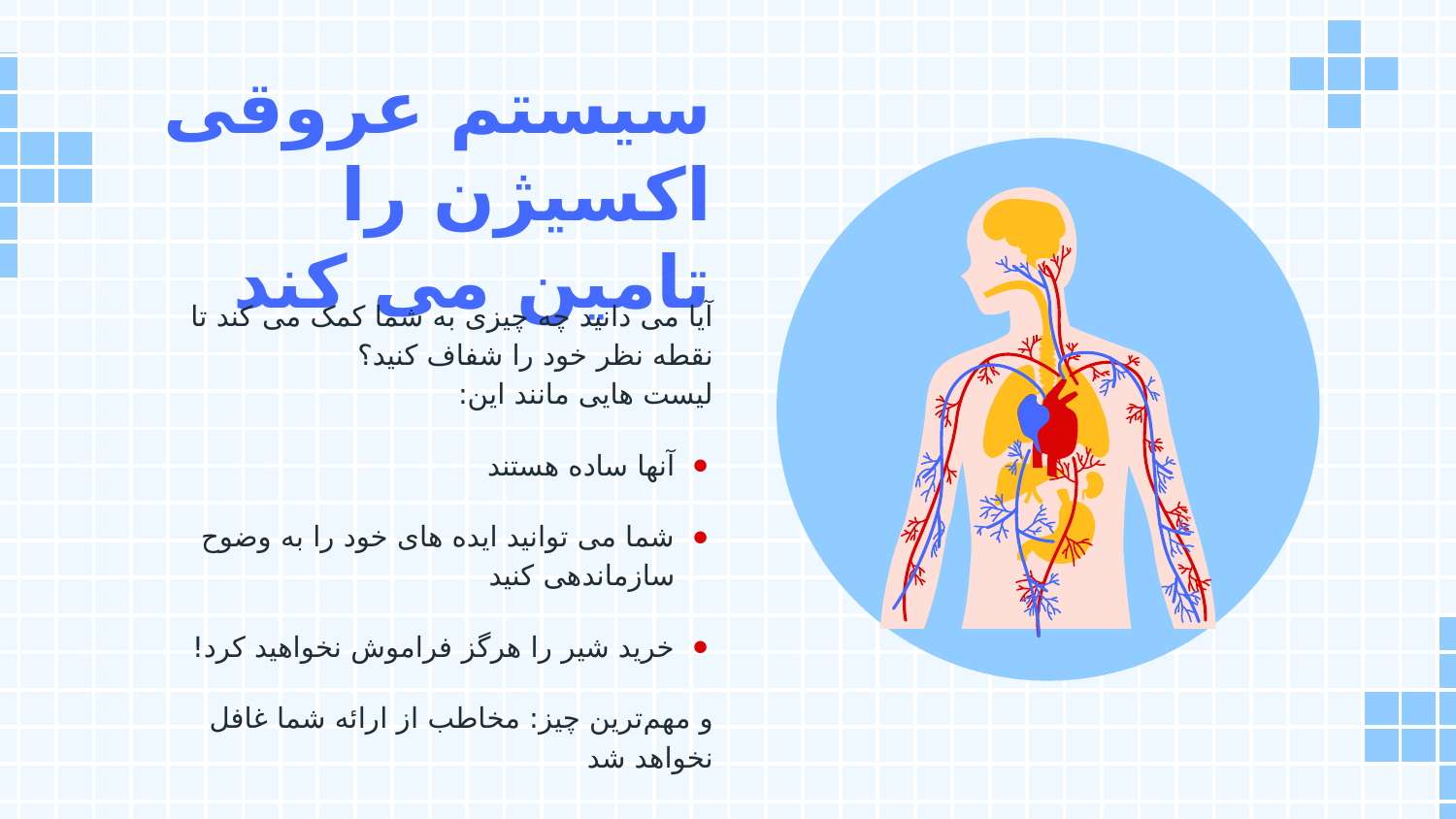

# سیستم عروقی اکسیژن را تامین می کند

آیا می دانید چه چیزی به شما کمک می کند تا نقطه نظر خود را شفاف کنید؟
لیست هایی مانند این:
آنها ساده هستند
شما می توانید ایده های خود را به وضوح سازماندهی کنید
خرید شیر را هرگز فراموش نخواهید کرد!
و مهم‌ترین چیز: مخاطب از ارائه شما غافل نخواهد شد